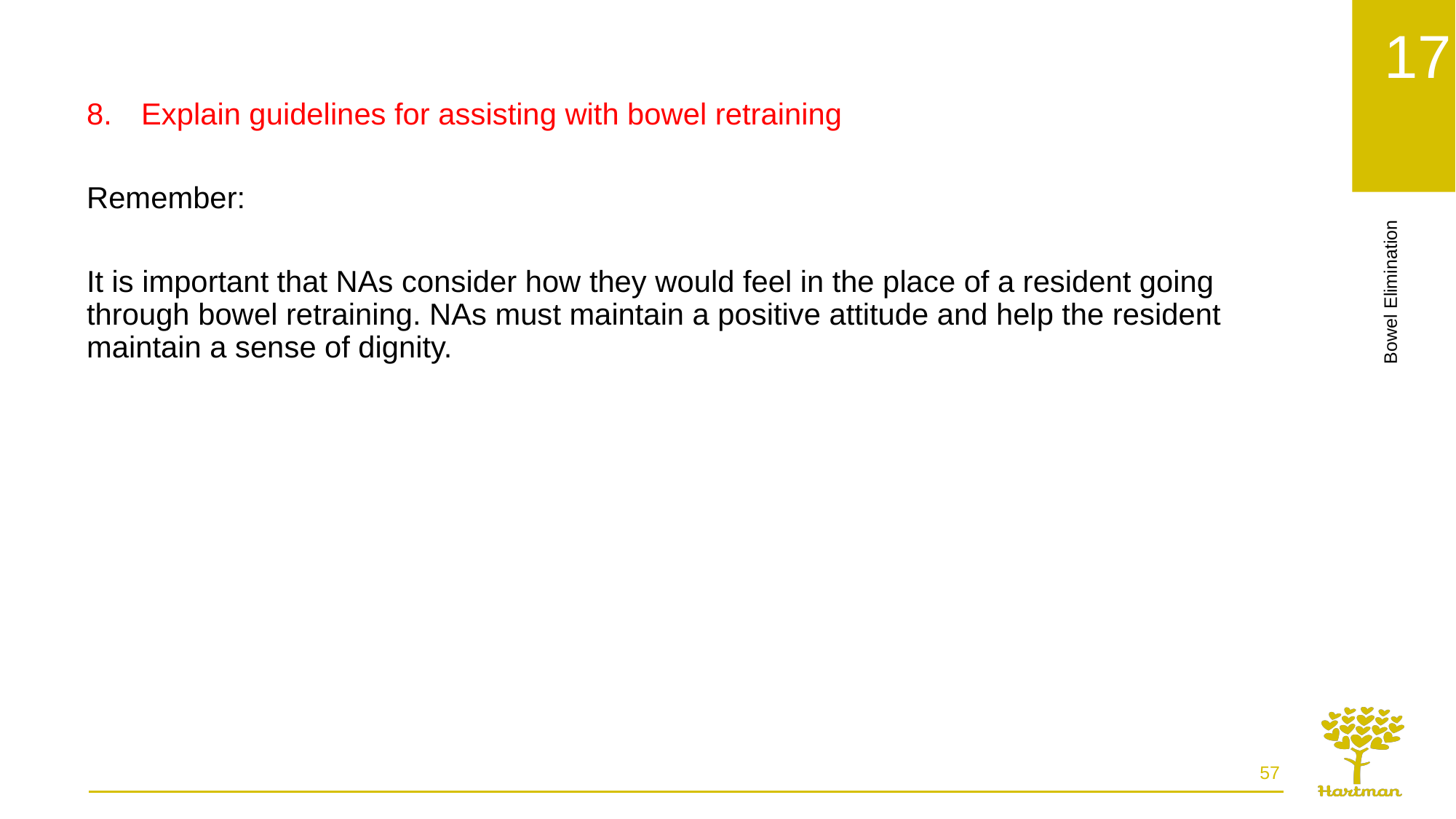

Explain guidelines for assisting with bowel retraining

Remember:

It is important that NAs consider how they would feel in the place of a resident going through bowel retraining. NAs must maintain a positive attitude and help the resident maintain a sense of dignity.

57